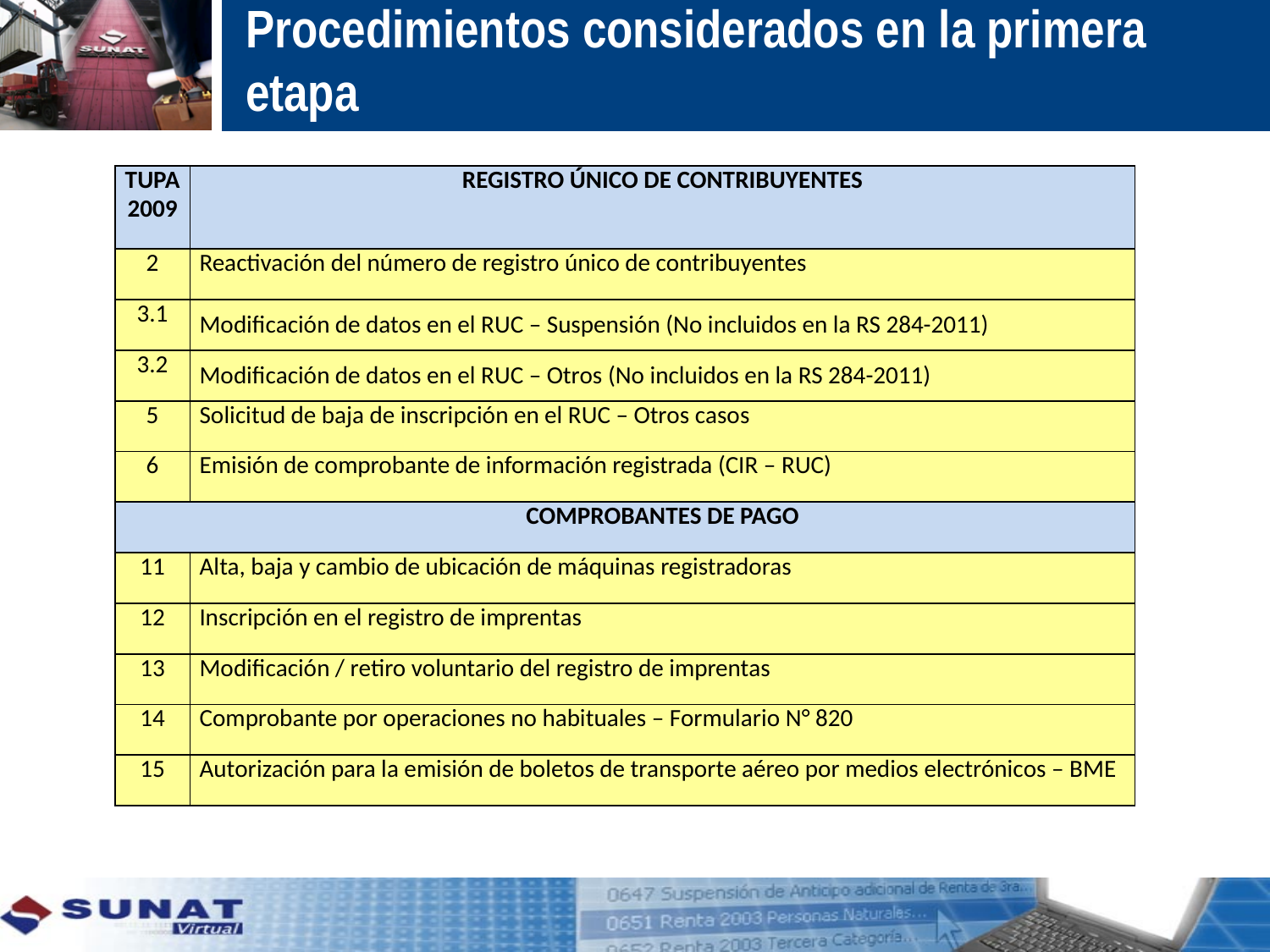

# Procedimientos considerados en la primera etapa
| TUPA 2009 | REGISTRO ÚNICO DE CONTRIBUYENTES |
| --- | --- |
| 2 | Reactivación del número de registro único de contribuyentes |
| 3.1 | Modificación de datos en el RUC – Suspensión (No incluidos en la RS 284-2011) |
| 3.2 | Modificación de datos en el RUC – Otros (No incluidos en la RS 284-2011) |
| 5 | Solicitud de baja de inscripción en el RUC – Otros casos |
| 6 | Emisión de comprobante de información registrada (CIR – RUC) |
|  | COMPROBANTES DE PAGO |
| 11 | Alta, baja y cambio de ubicación de máquinas registradoras |
| 12 | Inscripción en el registro de imprentas |
| 13 | Modificación / retiro voluntario del registro de imprentas |
| 14 | Comprobante por operaciones no habituales – Formulario N° 820 |
| 15 | Autorización para la emisión de boletos de transporte aéreo por medios electrónicos – BME |